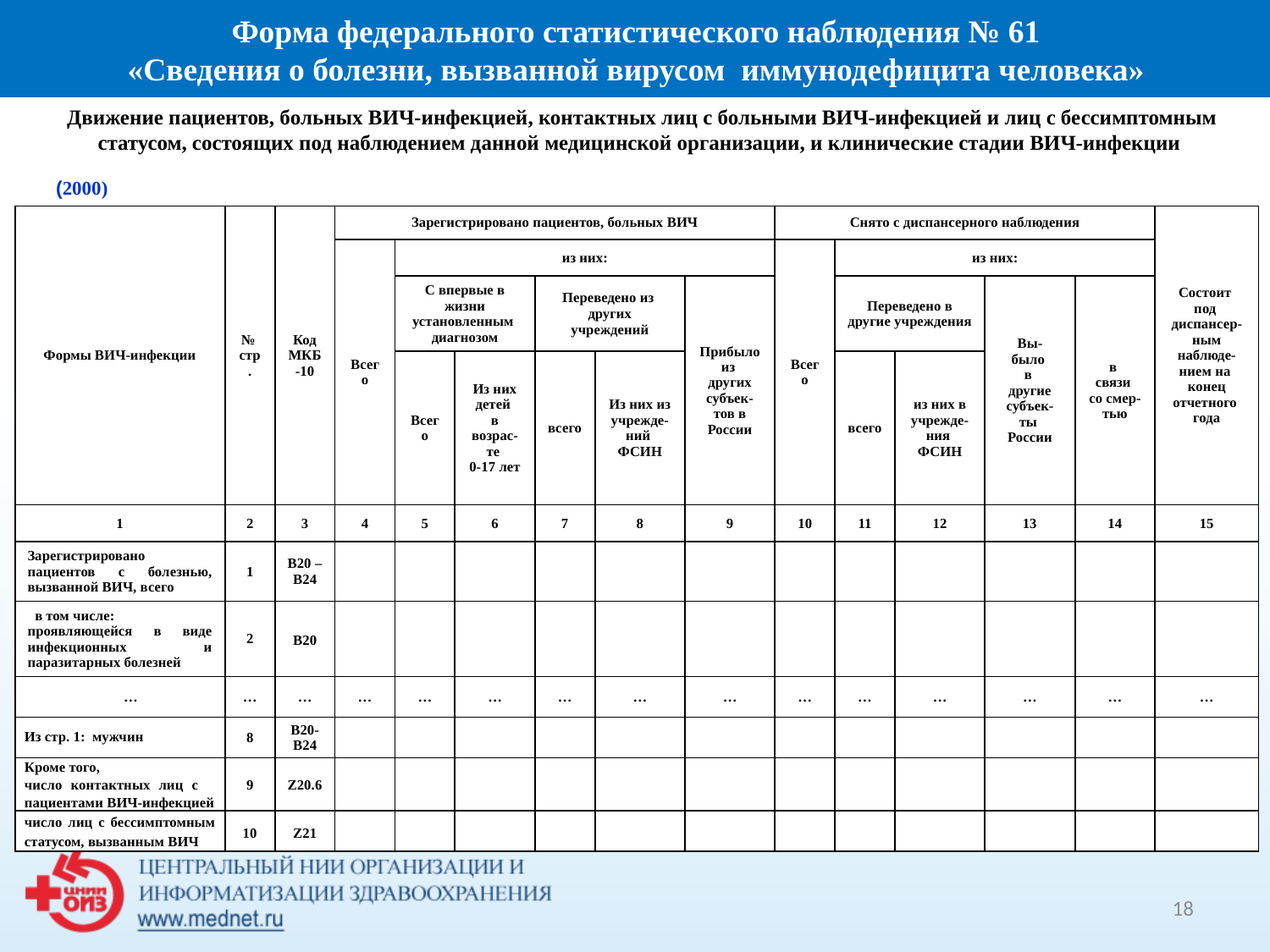

Форма федерального статистического наблюдения № 61
 «Сведения о болезни, вызванной вирусом  иммунодефицита человека»
Движение пациентов, больных ВИЧ-инфекцией, контактных лиц с больными ВИЧ-инфекцией и лиц с бессимптомным статусом, состоящих под наблюдением данной медицинской организации, и клинические стадии ВИЧ-инфекции
 (2000)
| Формы ВИЧ-инфекции | № стр. | Код МКБ-10 | Зарегистрировано пациентов, больных ВИЧ |  |  |  |  |  | Снято с диспансерного наблюдения |  |  |  |  | Состоит под диспансер- ным наблюде-нием на конец отчетного года |
| --- | --- | --- | --- | --- | --- | --- | --- | --- | --- | --- | --- | --- | --- | --- |
|  |  |  | Всего | из них: |  |  |  |  | Всего | из них: |  |  |  |  |
|  |  |  |  | С впервые в жизни установленным диагнозом |  | Переведено из других учреждений |  | Прибыло из других субъек- тов в России |  | Переведено в другие учреждения |  | Вы- было в другие субъек- ты России | в связи со смер-тью |  |
|  |  |  |  | Всего | Из них детей в возрас-те 0-17 лет | всего | Из них из учрежде-ний ФСИН |  |  | всего | из них в учрежде- ния ФСИН |  |  |  |
| 1 | 2 | 3 | 4 | 5 | 6 | 7 | 8 | 9 | 10 | 11 | 12 | 13 | 14 | 15 |
| Зарегистрировано пациентов с болезнью, вызванной ВИЧ, всего | 1 | В20 – В24 |  |  |  |  |  |  |  |  |  |  |  |  |
| в том числе: проявляющейся в виде инфекционных и паразитарных болезней | 2 | В20 |  |  |  |  |  |  |  |  |  |  |  |  |
| … | … | … | … | … | … | … | … | … | … | … | … | … | … | … |
| Из стр. 1: мужчин | 8 | В20-В24 |  |  |  |  |  |  |  |  |  |  |  |  |
| Кроме того, число контактных лиц с пациентами ВИЧ-инфекцией | 9 | Z20.6 |  |  |  |  |  |  |  |  |  |  |  |  |
| число лиц с бессимптомным статусом, вызванным ВИЧ | 10 | Z21 |  |  |  |  |  |  |  |  |  |  |  |  |
18